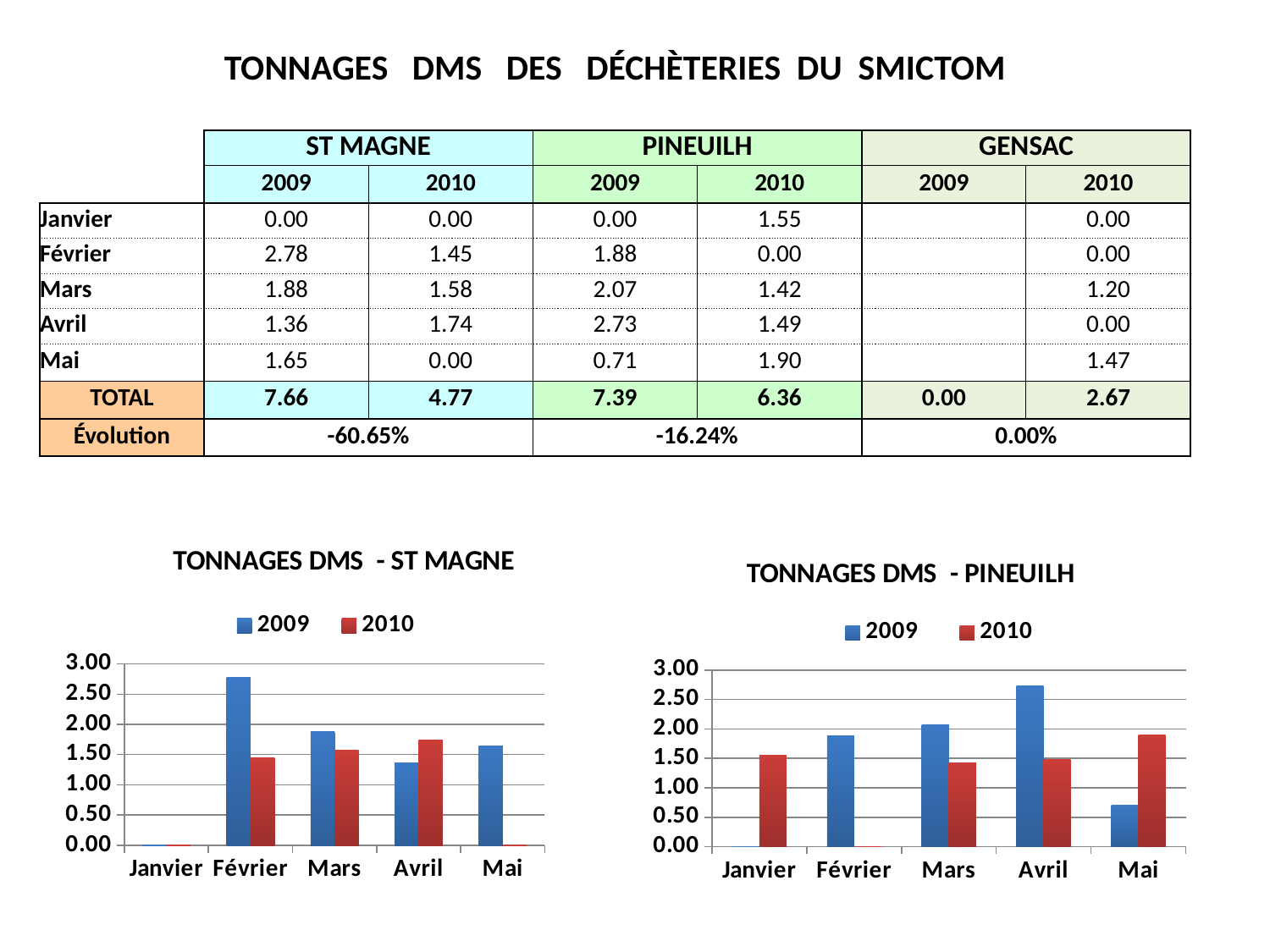

| TONNAGES DMS DES DÉCHÈTERIES DU SMICTOM |  |  |  |  |  |  |
| --- | --- | --- | --- | --- | --- | --- |
|  |  |  |  |  |  |  |
|  | ST MAGNE |  | PINEUILH |  | GENSAC |  |
|  | 2009 | 2010 | 2009 | 2010 | 2009 | 2010 |
| Janvier | 0.00 | 0.00 | 0.00 | 1.55 |  | 0.00 |
| Février | 2.78 | 1.45 | 1.88 | 0.00 |  | 0.00 |
| Mars | 1.88 | 1.58 | 2.07 | 1.42 |  | 1.20 |
| Avril | 1.36 | 1.74 | 2.73 | 1.49 |  | 0.00 |
| Mai | 1.65 | 0.00 | 0.71 | 1.90 |  | 1.47 |
| TOTAL | 7.66 | 4.77 | 7.39 | 6.36 | 0.00 | 2.67 |
| Évolution | -60.65% |  | -16.24% |  | 0.00% |  |

### Chart

| Category |  |  |
|---|---|---|
| Janvier | 0.0 | 0.0 |
| Février | 2.775 | 1.45 |
| Mars | 1.877 | 1.58 |
| Avril | 1.364 | 1.74 |
| Mai | 1.647 | 0.0 |

### Chart

| Category |  |  |
|---|---|---|
| Janvier | 0.0 | 1.55 |
| Février | 1.879 | 0.0 |
| Mars | 2.071999999999999 | 1.42 |
| Avril | 2.729 | 1.4849999999999997 |
| Mai | 0.7070000000000002 | 1.9000000000000001 |